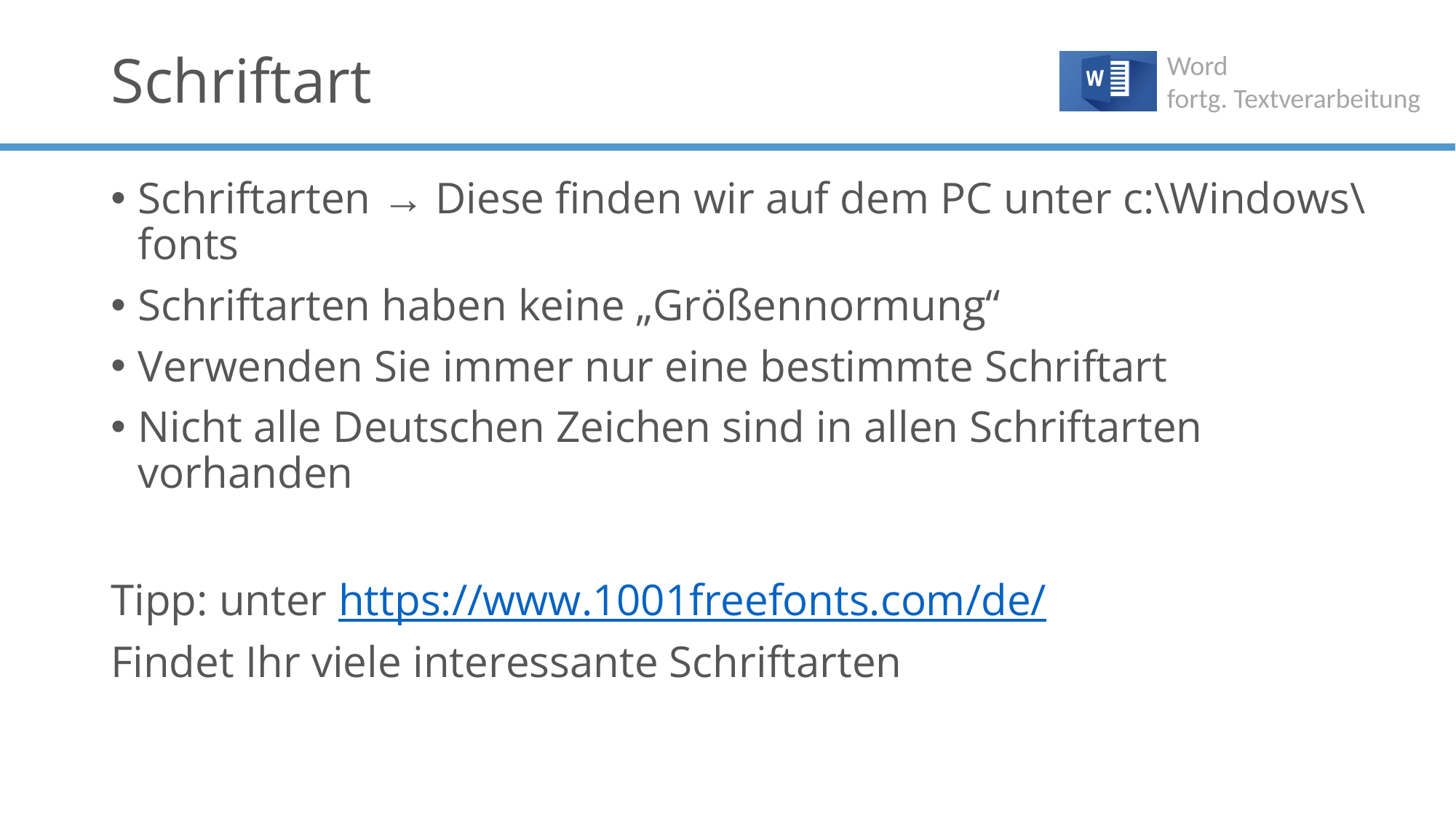

# Schriftart
Schriftarten → Diese finden wir auf dem PC unter c:\Windows\fonts
Schriftarten haben keine „Größennormung“
Verwenden Sie immer nur eine bestimmte Schriftart
Nicht alle Deutschen Zeichen sind in allen Schriftarten vorhanden

Tipp: unter https://www.1001freefonts.com/de/
Findet Ihr viele interessante Schriftarten